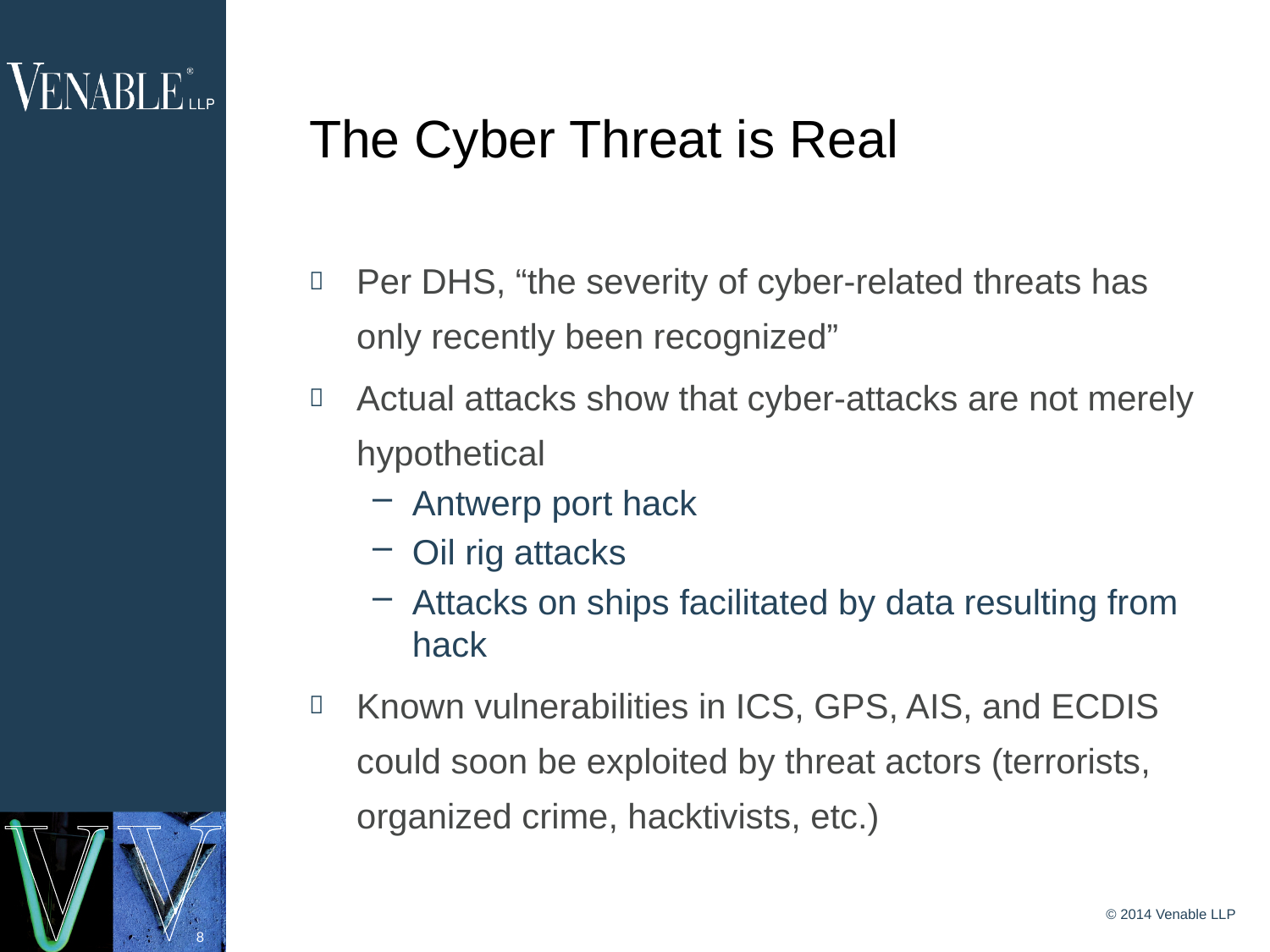

# The Cyber Threat is Real
Per DHS, “the severity of cyber-related threats has only recently been recognized”
Actual attacks show that cyber-attacks are not merely hypothetical
Antwerp port hack
Oil rig attacks
Attacks on ships facilitated by data resulting from hack
Known vulnerabilities in ICS, GPS, AIS, and ECDIS could soon be exploited by threat actors (terrorists, organized crime, hacktivists, etc.)

© 2014 Venable LLP